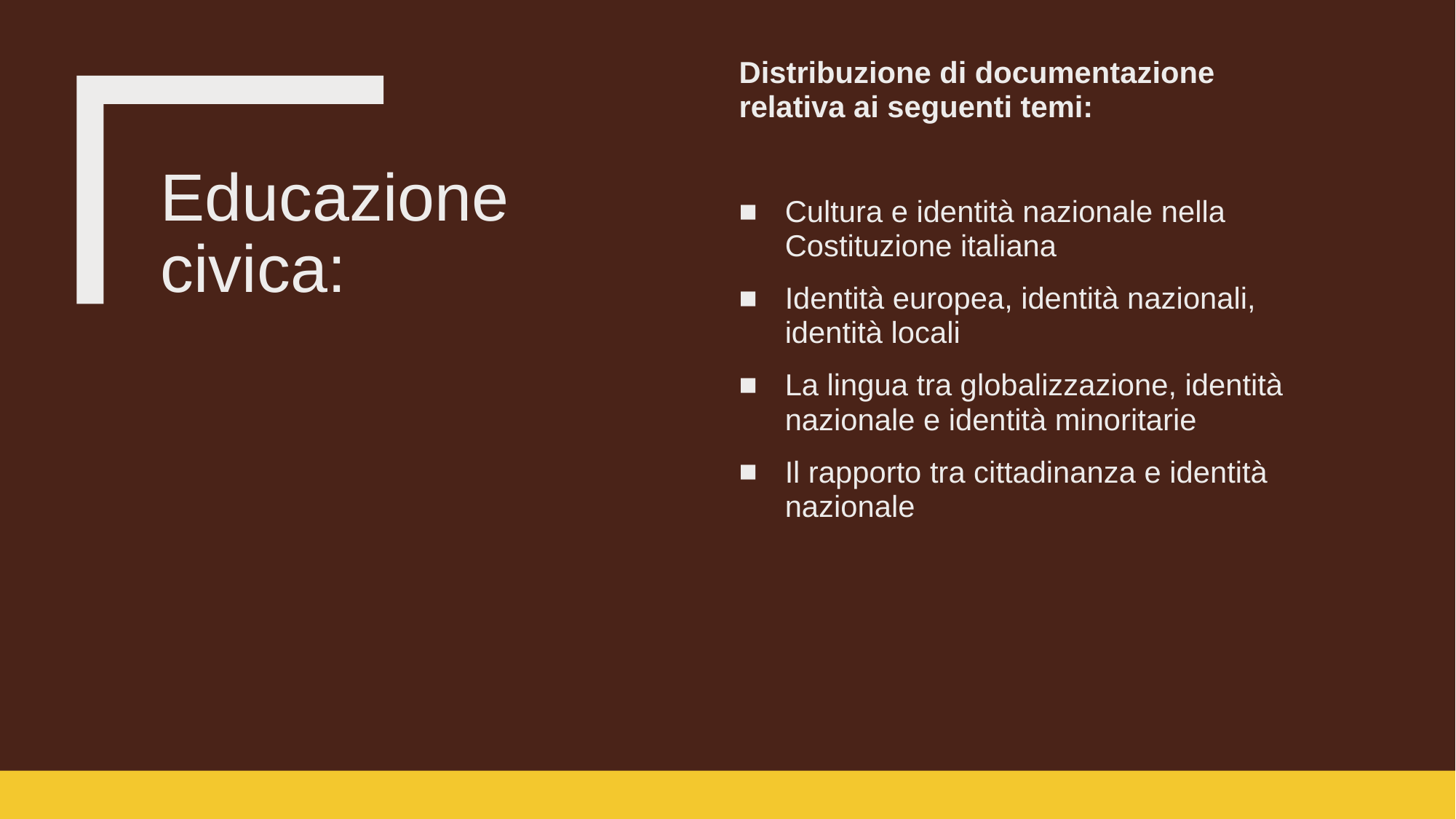

Distribuzione di documentazione relativa ai seguenti temi:

Cultura e identità nazionale nella Costituzione italiana
Identità europea, identità nazionali, identità locali
La lingua tra globalizzazione, identità nazionale e identità minoritarie
Il rapporto tra cittadinanza e identità nazionale
# Educazione civica: